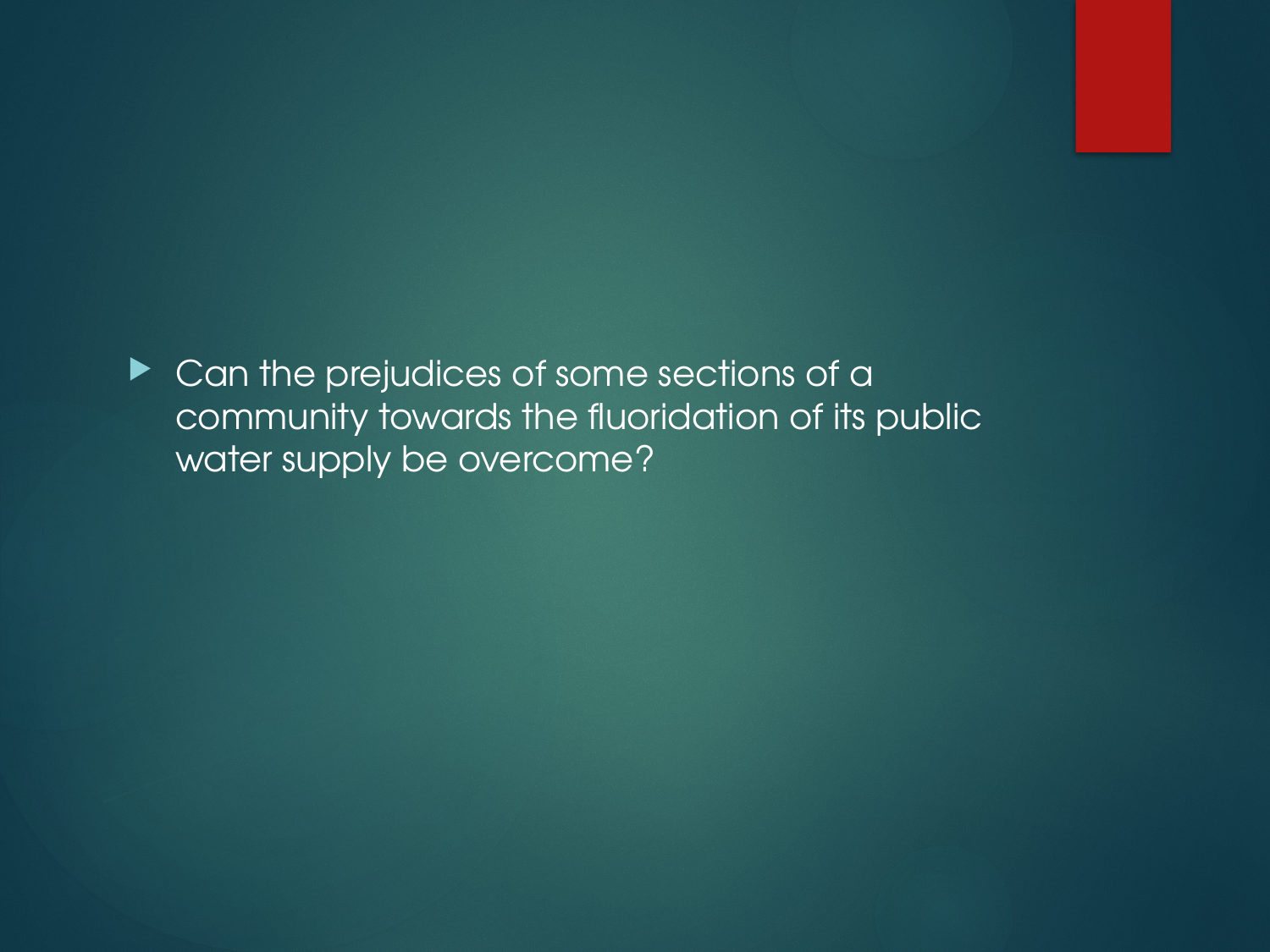

#

Can the prejudices of some sections of a community towards the fluoridation of its public water supply be overcome?